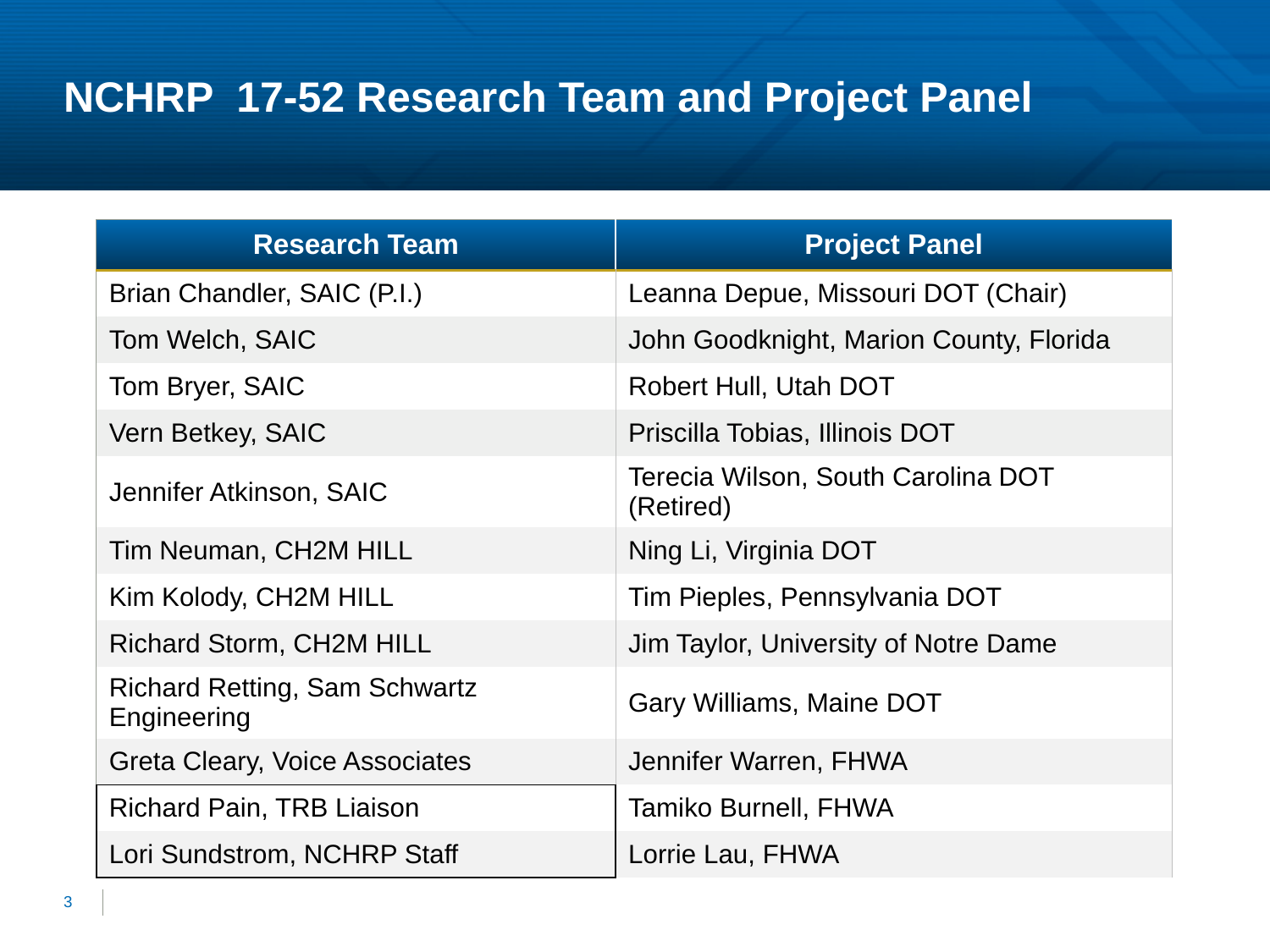

# NCHRP  17-52 Research Team and Project Panel
| Research Team | Project Panel |
| --- | --- |
| Brian Chandler, SAIC (P.I.) | Leanna Depue, Missouri DOT (Chair) |
| Tom Welch, SAIC | John Goodknight, Marion County, Florida |
| Tom Bryer, SAIC | Robert Hull, Utah DOT |
| Vern Betkey, SAIC | Priscilla Tobias, Illinois DOT |
| Jennifer Atkinson, SAIC | Terecia Wilson, South Carolina DOT (Retired) |
| Tim Neuman, CH2M HILL | Ning Li, Virginia DOT |
| Kim Kolody, CH2M HILL | Tim Pieples, Pennsylvania DOT |
| Richard Storm, CH2M HILL | Jim Taylor, University of Notre Dame |
| Richard Retting, Sam Schwartz Engineering | Gary Williams, Maine DOT |
| Greta Cleary, Voice Associates | Jennifer Warren, FHWA |
| Richard Pain, TRB Liaison | Tamiko Burnell, FHWA |
| Lori Sundstrom, NCHRP Staff | Lorrie Lau, FHWA |
3